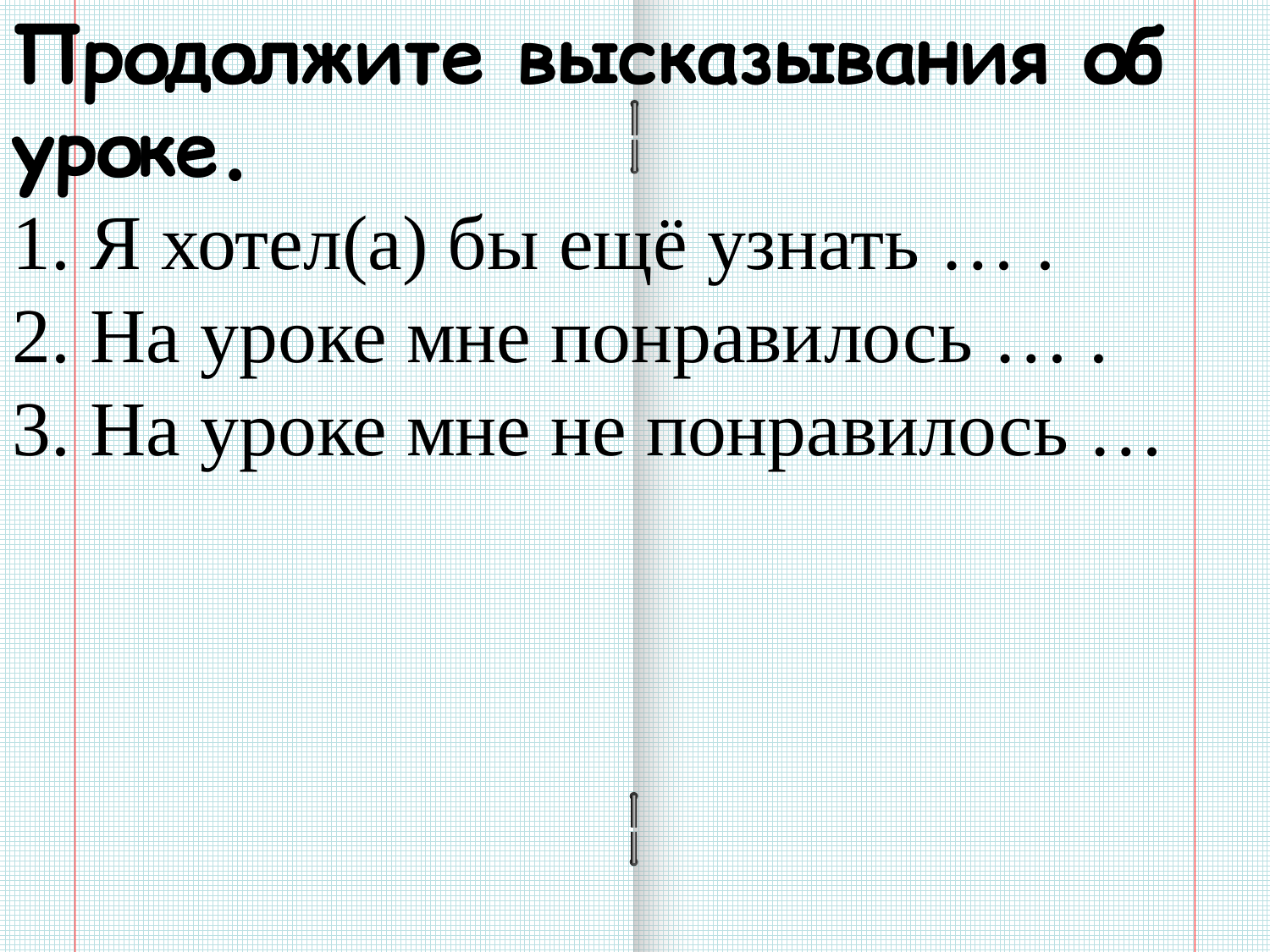

Продолжите высказывания об уроке.
1. Я хотел(а) бы ещё узнать … .
2. На уроке мне понравилось … .
3. На уроке мне не понравилось …